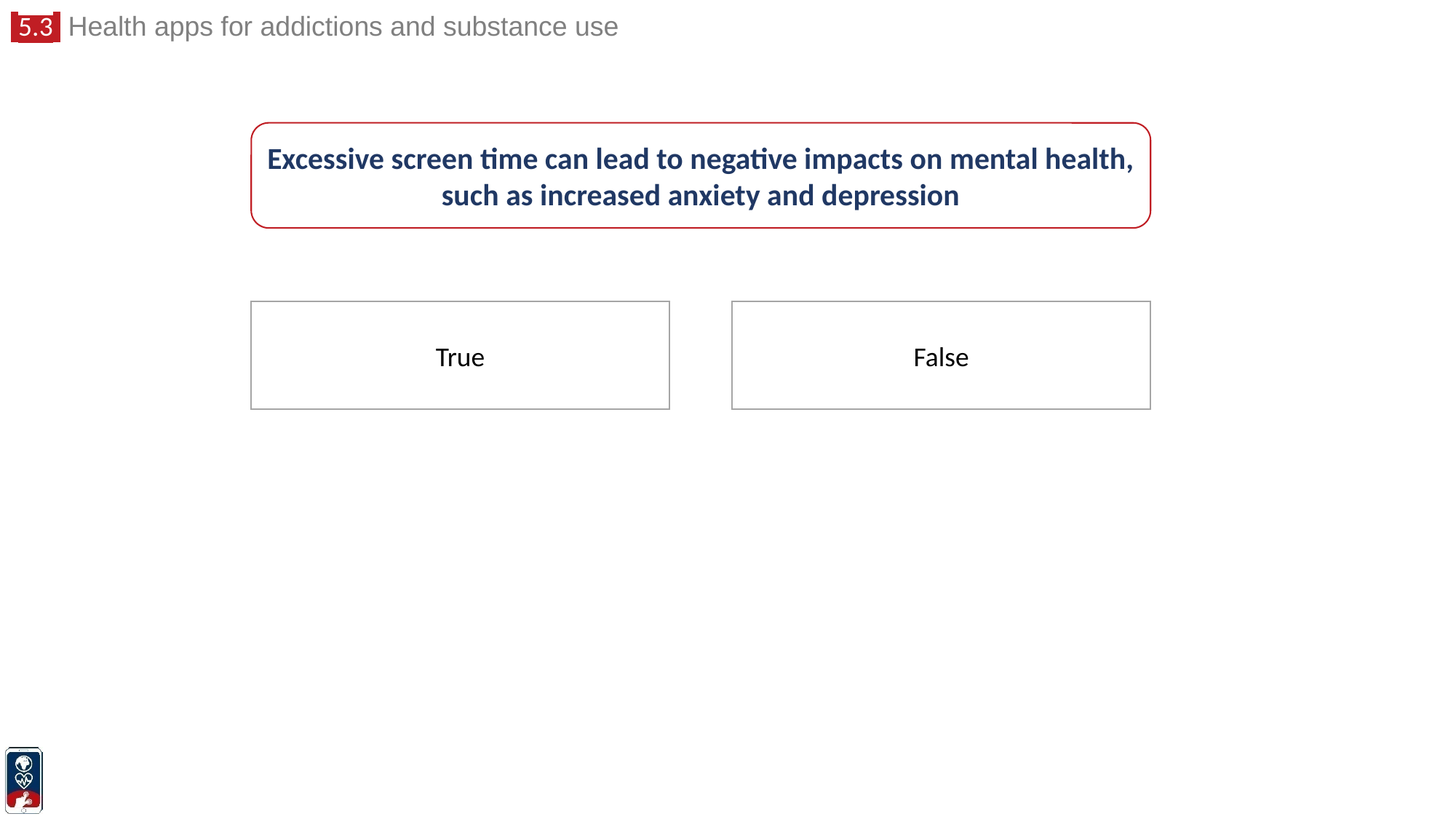

Excessive screen time can lead to negative impacts on mental health, such as increased anxiety and depression
True
False